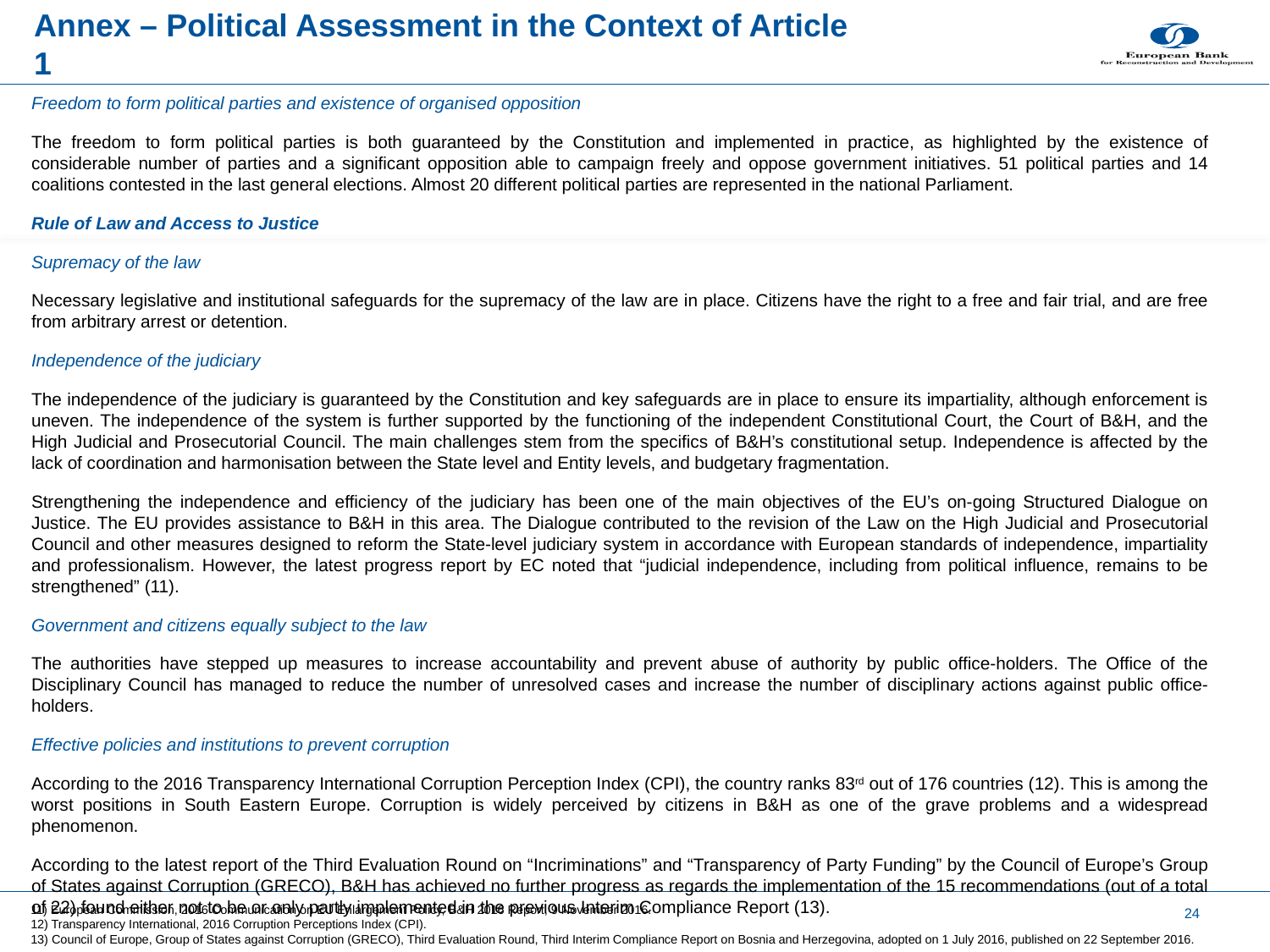

# Annex – Political Assessment in the Context of Article 1
Freedom to form political parties and existence of organised opposition
The freedom to form political parties is both guaranteed by the Constitution and implemented in practice, as highlighted by the existence of considerable number of parties and a significant opposition able to campaign freely and oppose government initiatives. 51 political parties and 14 coalitions contested in the last general elections. Almost 20 different political parties are represented in the national Parliament.
Rule of Law and Access to Justice
Supremacy of the law
Necessary legislative and institutional safeguards for the supremacy of the law are in place. Citizens have the right to a free and fair trial, and are free from arbitrary arrest or detention.
Independence of the judiciary
The independence of the judiciary is guaranteed by the Constitution and key safeguards are in place to ensure its impartiality, although enforcement is uneven. The independence of the system is further supported by the functioning of the independent Constitutional Court, the Court of B&H, and the High Judicial and Prosecutorial Council. The main challenges stem from the specifics of B&H’s constitutional setup. Independence is affected by the lack of coordination and harmonisation between the State level and Entity levels, and budgetary fragmentation.
Strengthening the independence and efficiency of the judiciary has been one of the main objectives of the EU’s on-going Structured Dialogue on Justice. The EU provides assistance to B&H in this area. The Dialogue contributed to the revision of the Law on the High Judicial and Prosecutorial Council and other measures designed to reform the State-level judiciary system in accordance with European standards of independence, impartiality and professionalism. However, the latest progress report by EC noted that “judicial independence, including from political influence, remains to be strengthened” (11).
Government and citizens equally subject to the law
The authorities have stepped up measures to increase accountability and prevent abuse of authority by public office-holders. The Office of the Disciplinary Council has managed to reduce the number of unresolved cases and increase the number of disciplinary actions against public office-holders.
Effective policies and institutions to prevent corruption
According to the 2016 Transparency International Corruption Perception Index (CPI), the country ranks 83rd out of 176 countries (12). This is among the worst positions in South Eastern Europe. Corruption is widely perceived by citizens in B&H as one of the grave problems and a widespread phenomenon.
According to the latest report of the Third Evaluation Round on “Incriminations” and “Transparency of Party Funding” by the Council of Europe’s Group of States against Corruption (GRECO), B&H has achieved no further progress as regards the implementation of the 15 recommendations (out of a total of 22) found either not to be or only partly implemented in the previous Interim Compliance Report (13).
24
11) European Commission, 2016 Communication on EU Enlargement Policy, B&H 2016 Report, 9 November 2016.
12) Transparency International, 2016 Corruption Perceptions Index (CPI).
13) Council of Europe, Group of States against Corruption (GRECO), Third Evaluation Round, Third Interim Compliance Report on Bosnia and Herzegovina, adopted on 1 July 2016, published on 22 September 2016.